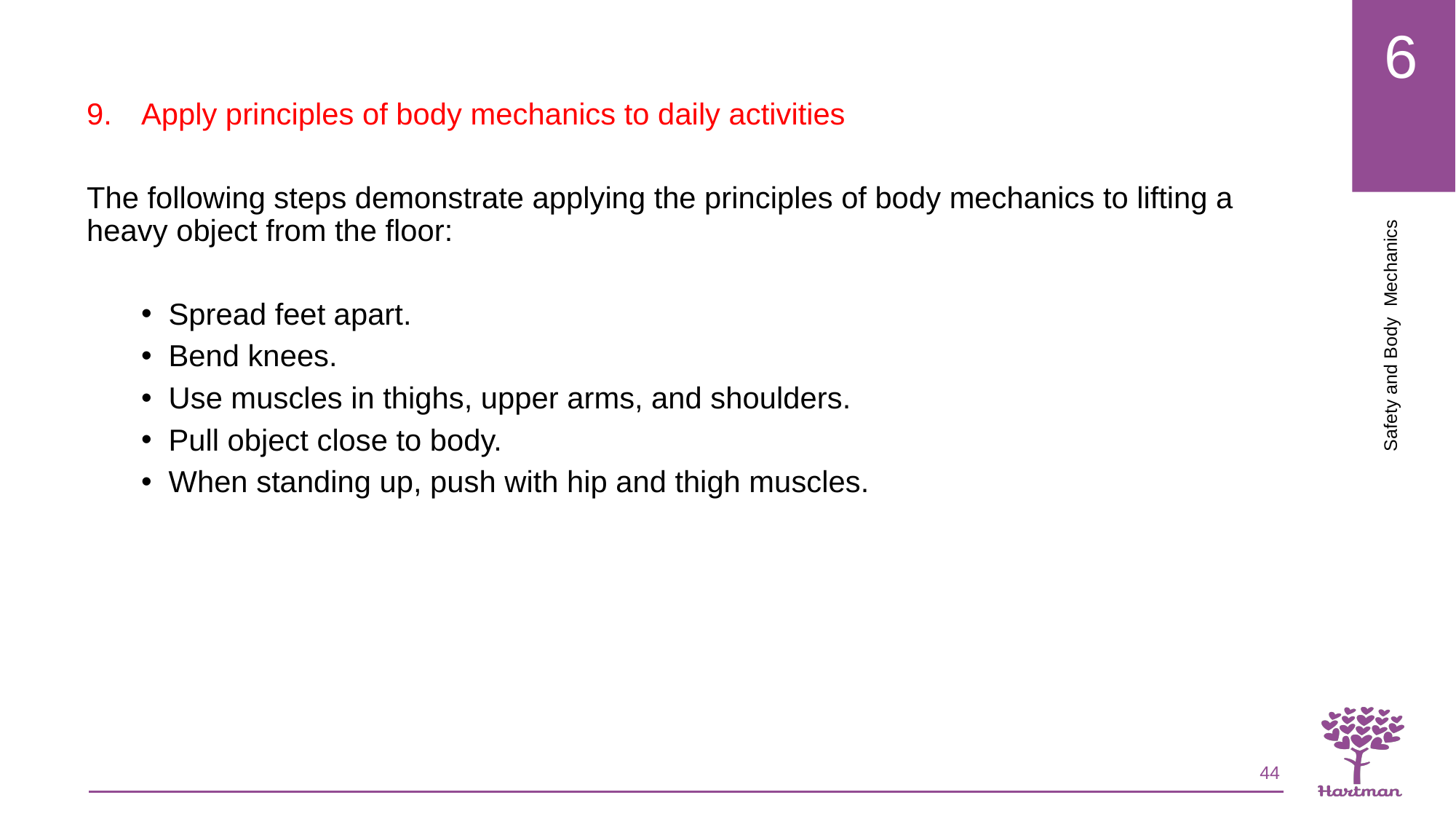

Apply principles of body mechanics to daily activities

The following steps demonstrate applying the principles of body mechanics to lifting a heavy object from the floor:

Spread feet apart.
Bend knees.
Use muscles in thighs, upper arms, and shoulders.
Pull object close to body.
When standing up, push with hip and thigh muscles.

44